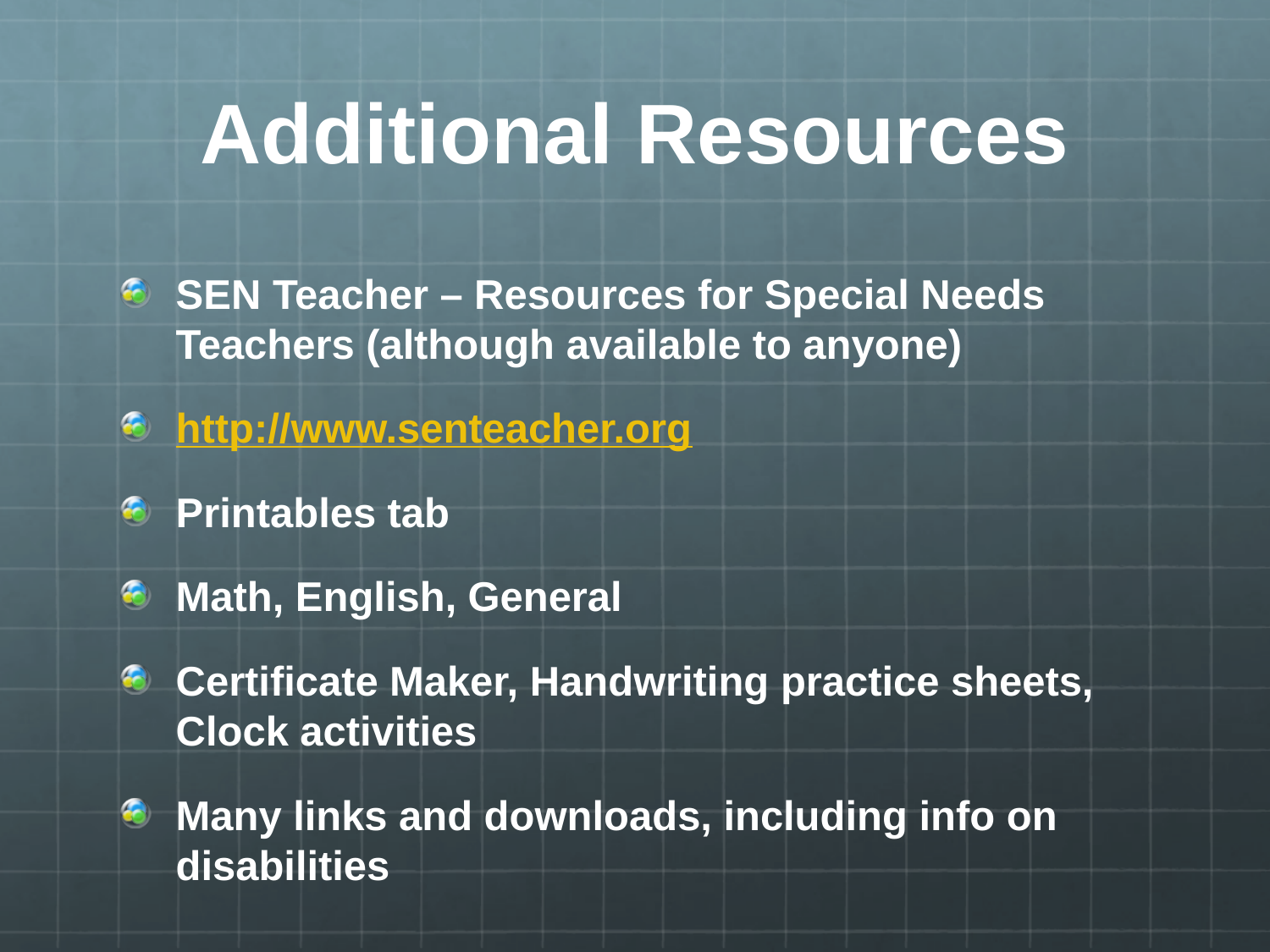

# Additional Resources
SEN Teacher – Resources for Special Needs Teachers (although available to anyone)
http://www.senteacher.org
Printables tab
Math, English, General
Certificate Maker, Handwriting practice sheets, Clock activities
Many links and downloads, including info on disabilities